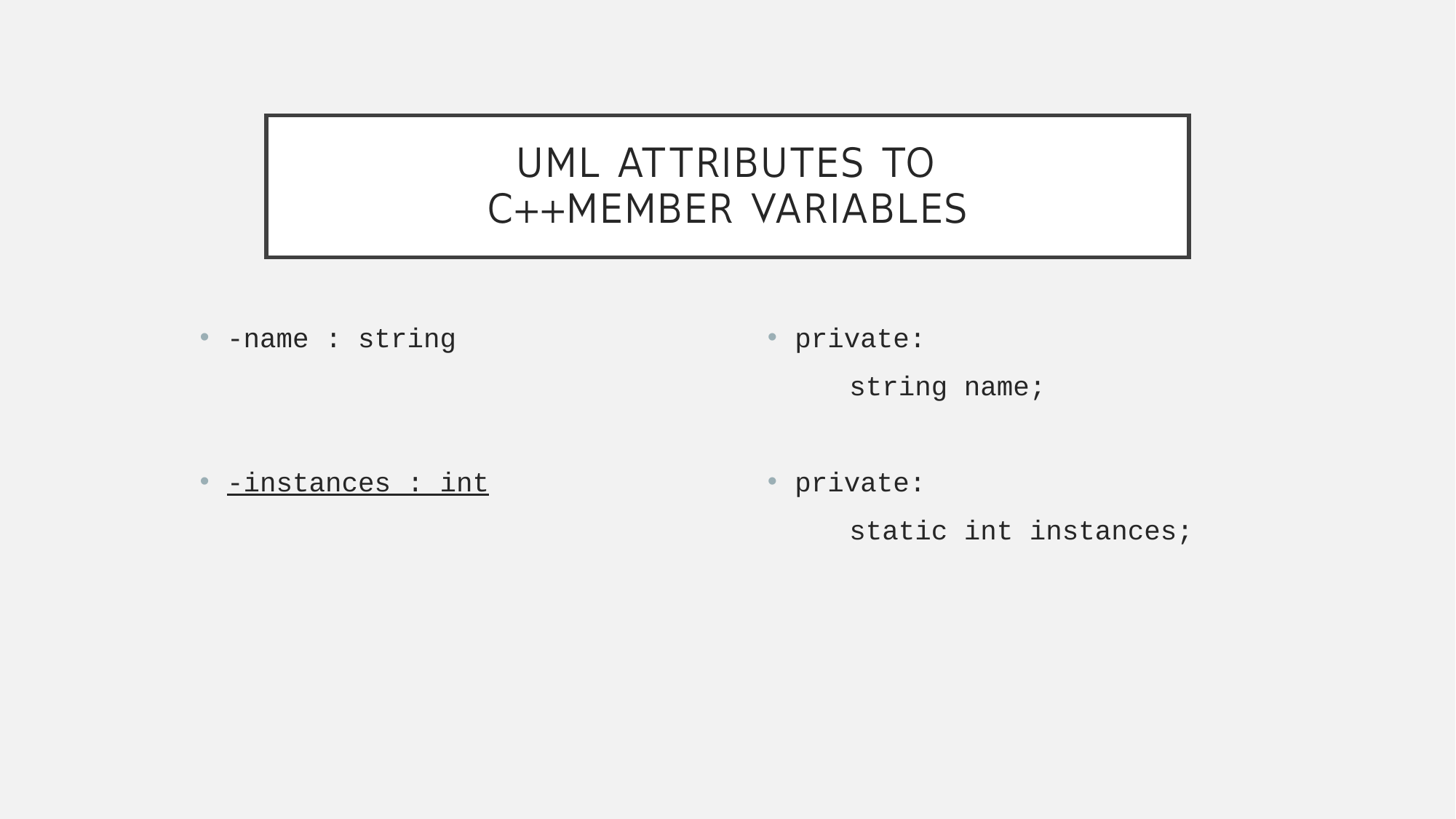

# UML Attributes To C++Member variables
-name : string

-instances : int
private:
     string name;

private:
     static int instances;